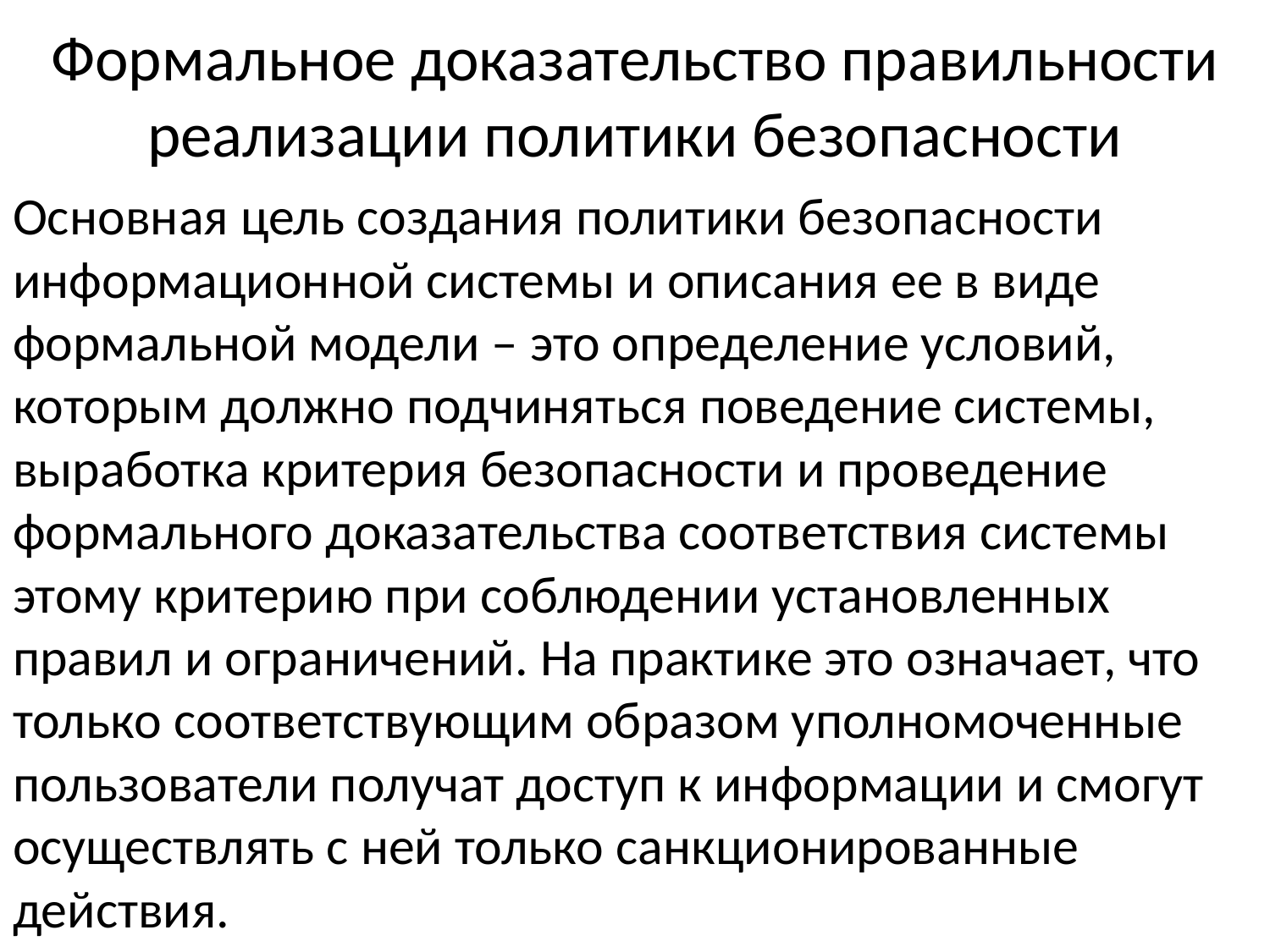

# Формальное доказательство правильности реализации политики безопасности
Основная цель создания политики безопасности информационной системы и описания ее в виде формальной модели ‒ это определение условий, которым должно подчиняться поведение системы, выработка критерия безопасности и проведение формального доказательства соответствия системы этому критерию при соблюдении установленных правил и ограничений. На практике это означает, что только соответствующим образом уполномоченные пользователи получат доступ к информации и смогут осуществлять с ней только санкционированные действия.